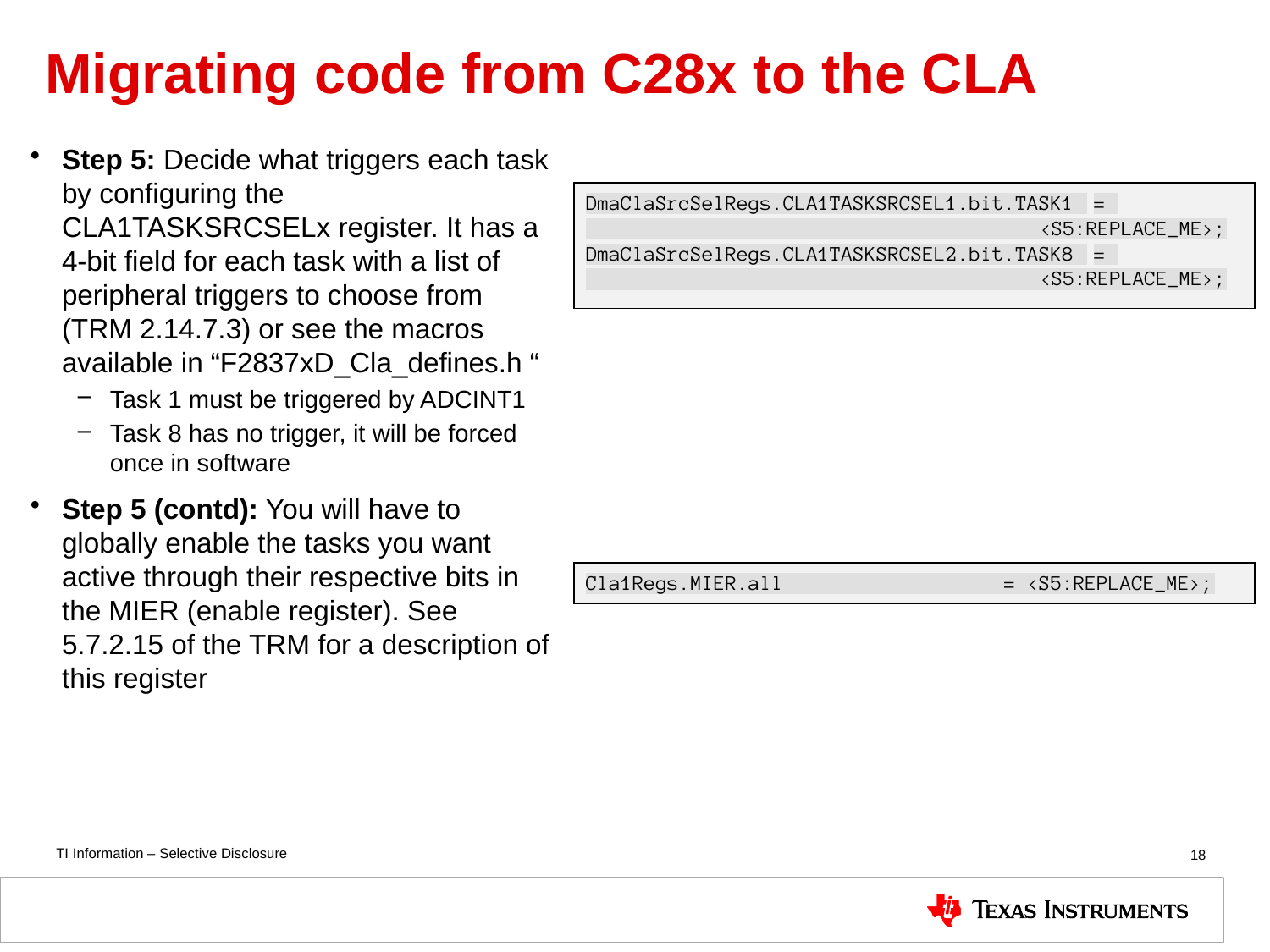

# Migrating code from C28x to the CLA
Step 5: Decide what triggers each task by configuring the CLA1TASKSRCSELx register. It has a 4-bit field for each task with a list of peripheral triggers to choose from (TRM 2.14.7.3) or see the macros available in “F2837xD_Cla_defines.h “
Task 1 must be triggered by ADCINT1
Task 8 has no trigger, it will be forced once in software
Step 5 (contd): You will have to globally enable the tasks you want active through their respective bits in the MIER (enable register). See 5.7.2.15 of the TRM for a description of this register

DmaClaSrcSelRegs.CLA1TASKSRCSEL1.bit.TASK1 	=
                                       <S5:REPLACE_ME>;
DmaClaSrcSelRegs.CLA1TASKSRCSEL2.bit.TASK8 	=
                                       <S5:REPLACE_ME>;
Cla1Regs.MIER.all                   = <S5:REPLACE_ME>;
18